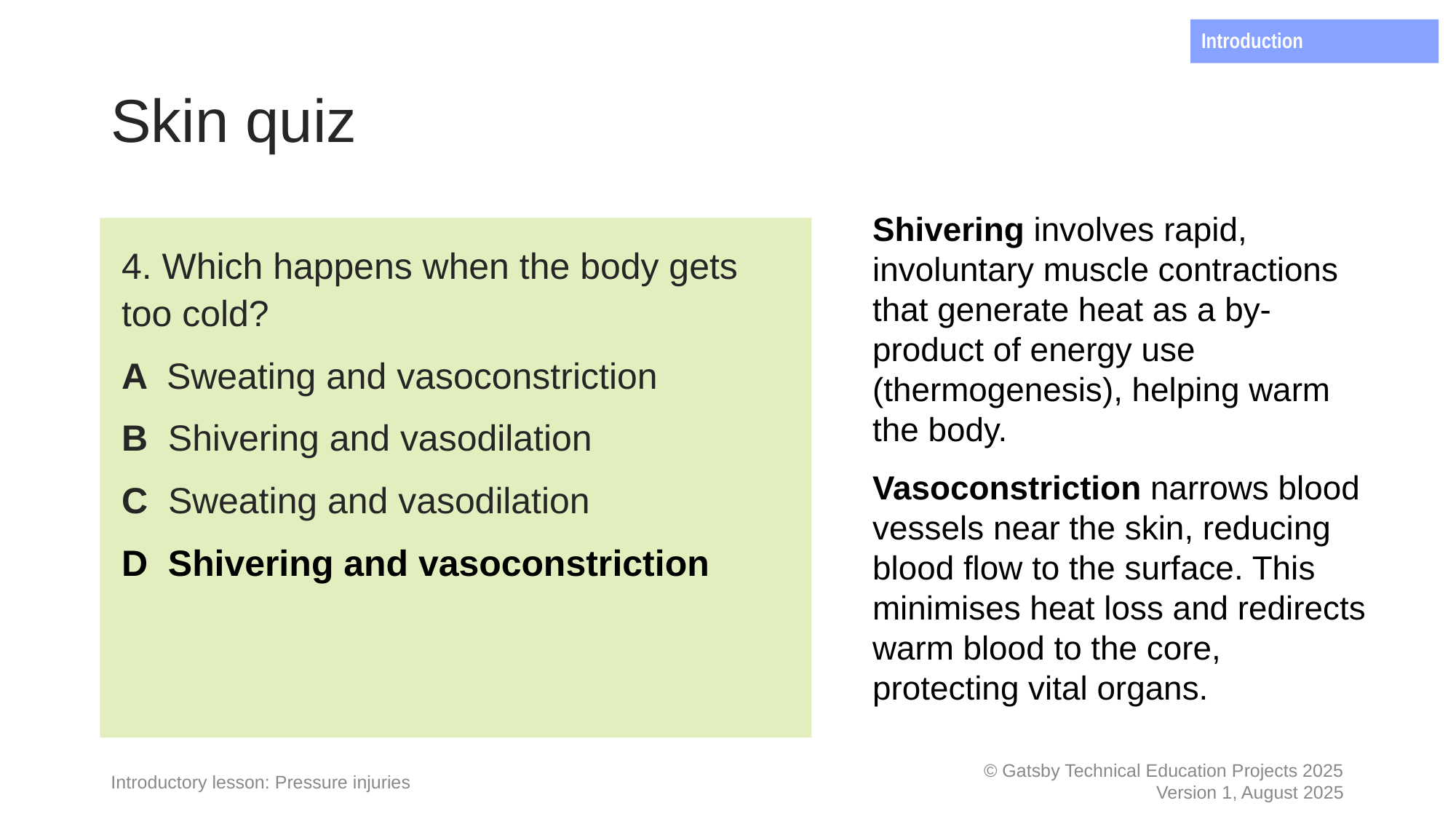

Introduction
# Skin quiz
Shivering involves rapid, involuntary muscle contractions that generate heat as a by-product of energy use (thermogenesis), helping warm the body.
Vasoconstriction narrows blood vessels near the skin, reducing blood flow to the surface. This minimises heat loss and redirects warm blood to the core, protecting vital organs.
4. Which happens when the body gets too cold?
A  Sweating and vasoconstriction
B  Shivering and vasodilation
C  Sweating and vasodilation
D  Shivering and vasoconstriction

Introductory lesson: Pressure injuries